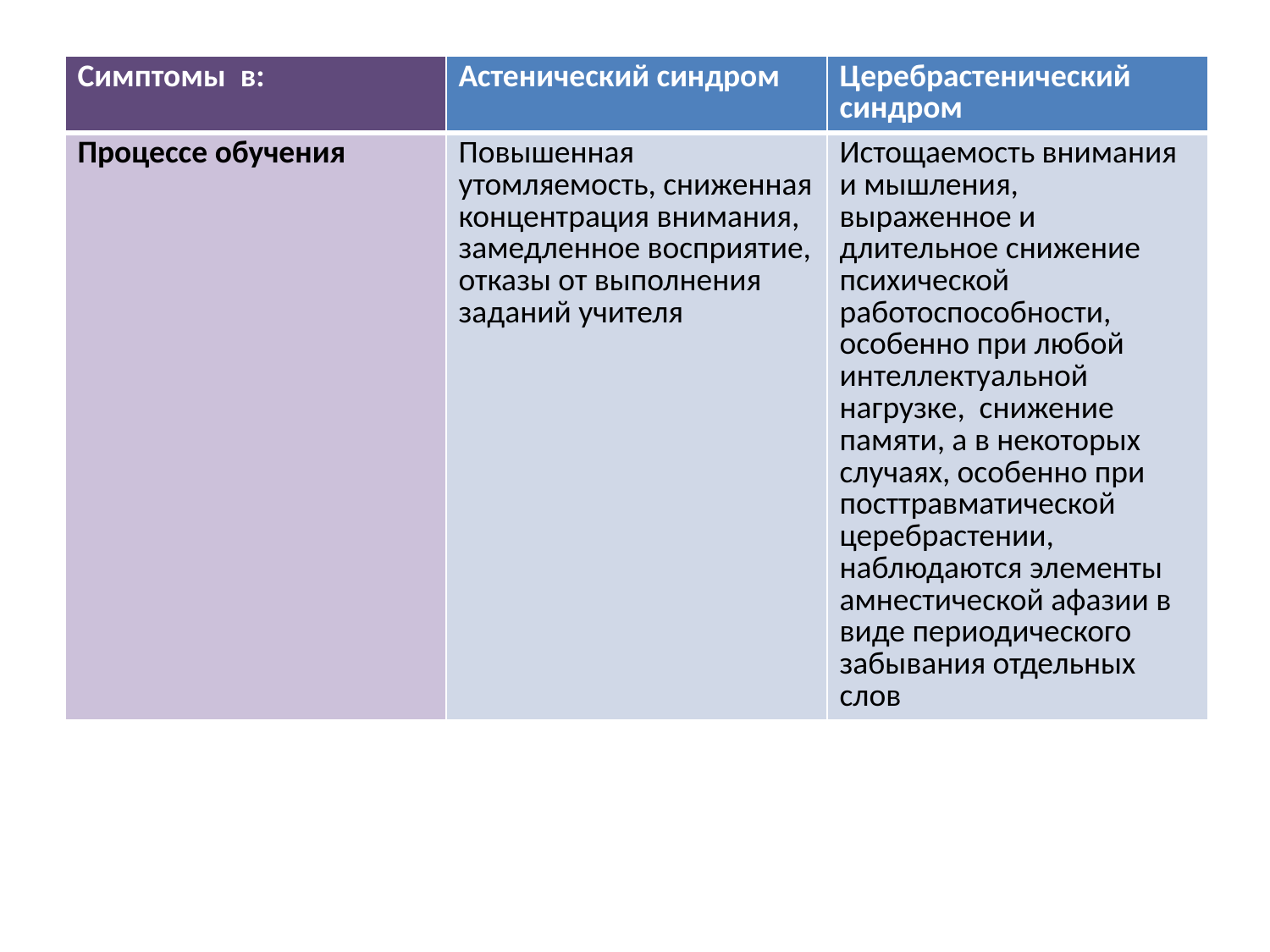

| Симптомы в: | Астенический синдром | Церебрастенический синдром |
| --- | --- | --- |
| Процессе обучения | Повышенная утомляемость, сниженная концентрация внимания, замедленное восприятие, отказы от выполнения заданий учителя | Истощаемость внимания и мышления, выраженное и длительное снижение психической работоспособности, особенно при любой интеллектуальной нагрузке, снижение памяти, а в некоторых случаях, особенно при посттравматической церебрастении, наблюдаются элементы амнестической афазии в виде периодического забывания отдельных слов |